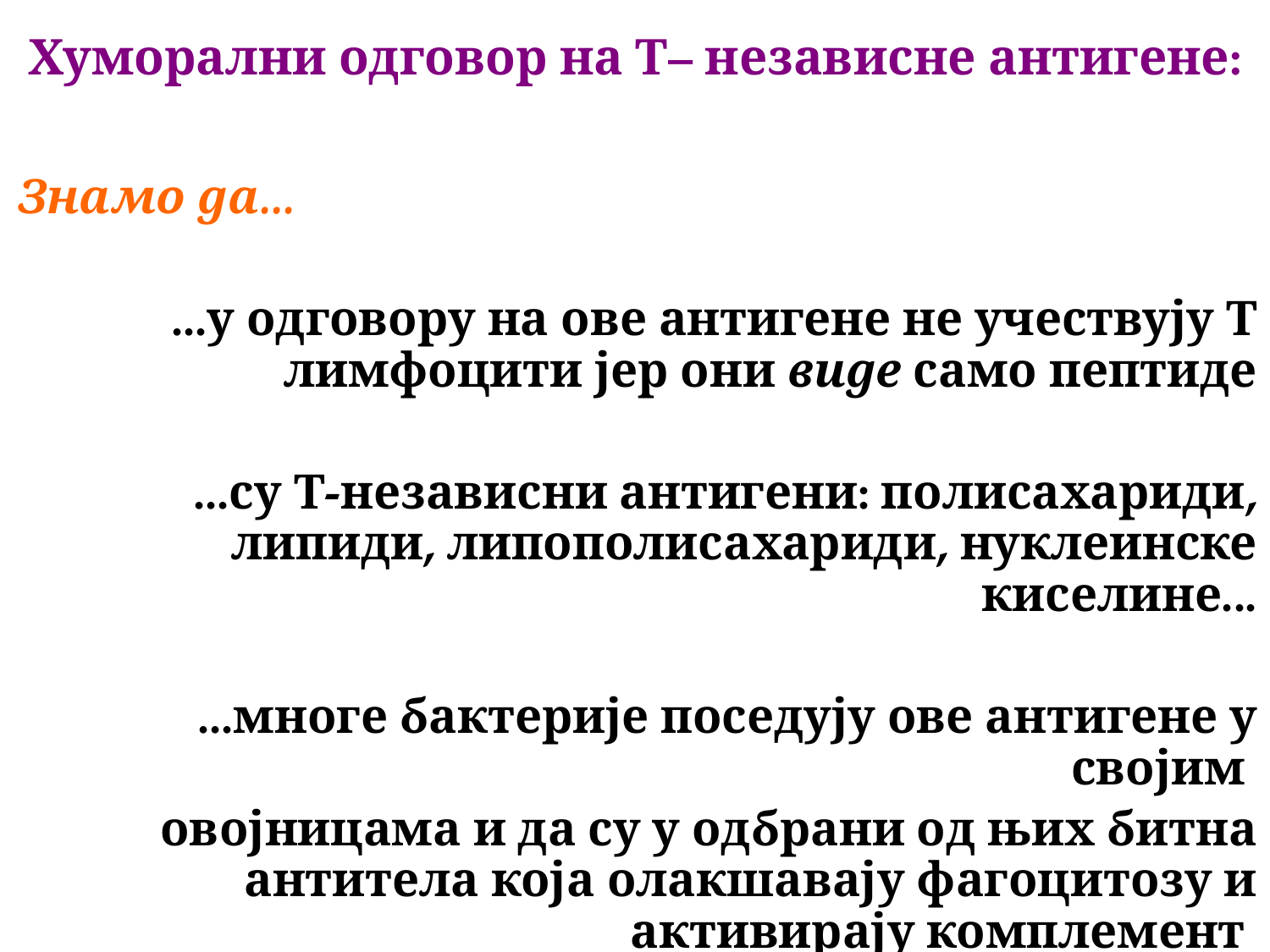

# Хуморални одговор на Т– независне антигене:
Знамо да...

...у одговору на ове антигене не учествују Т лимфоцити јер они виде само пептиде

...су Т-независни антигени: полисахариди, липиди, липополисахариди, нуклеинске киселине...

...многе бактерије поседују ове антигене у својим
овојницама и да су у одбрани од њих битна антитела која олакшавају фагоцитозу и активирају комплемент